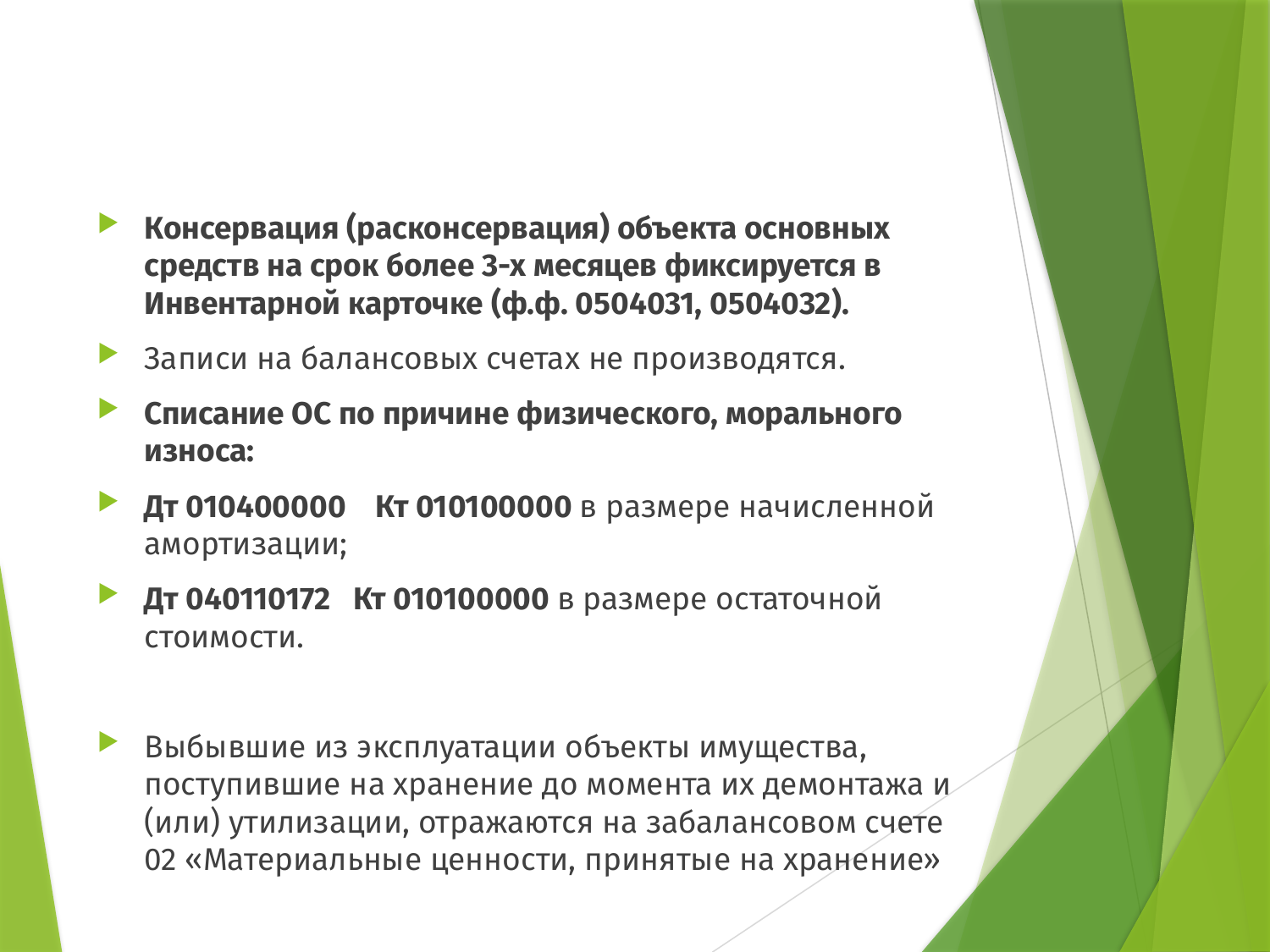

#

Консервация (расконсервация) объекта основных средств на срок более 3-х месяцев фиксируется в Инвентарной карточке (ф.ф. 0504031, 0504032).
Записи на балансовых счетах не производятся.
Списание ОС по причине физического, морального износа:
Дт 010400000    Кт 010100000 в размере начисленной амортизации;
Дт 040110172   Кт 010100000 в размере остаточной стоимости.

Выбывшие из эксплуатации объекты имущества, поступившие на хранение до момента их демонтажа и (или) утилизации, отражаются на забалансовом счете 02 «Материальные ценности, принятые на хранение»